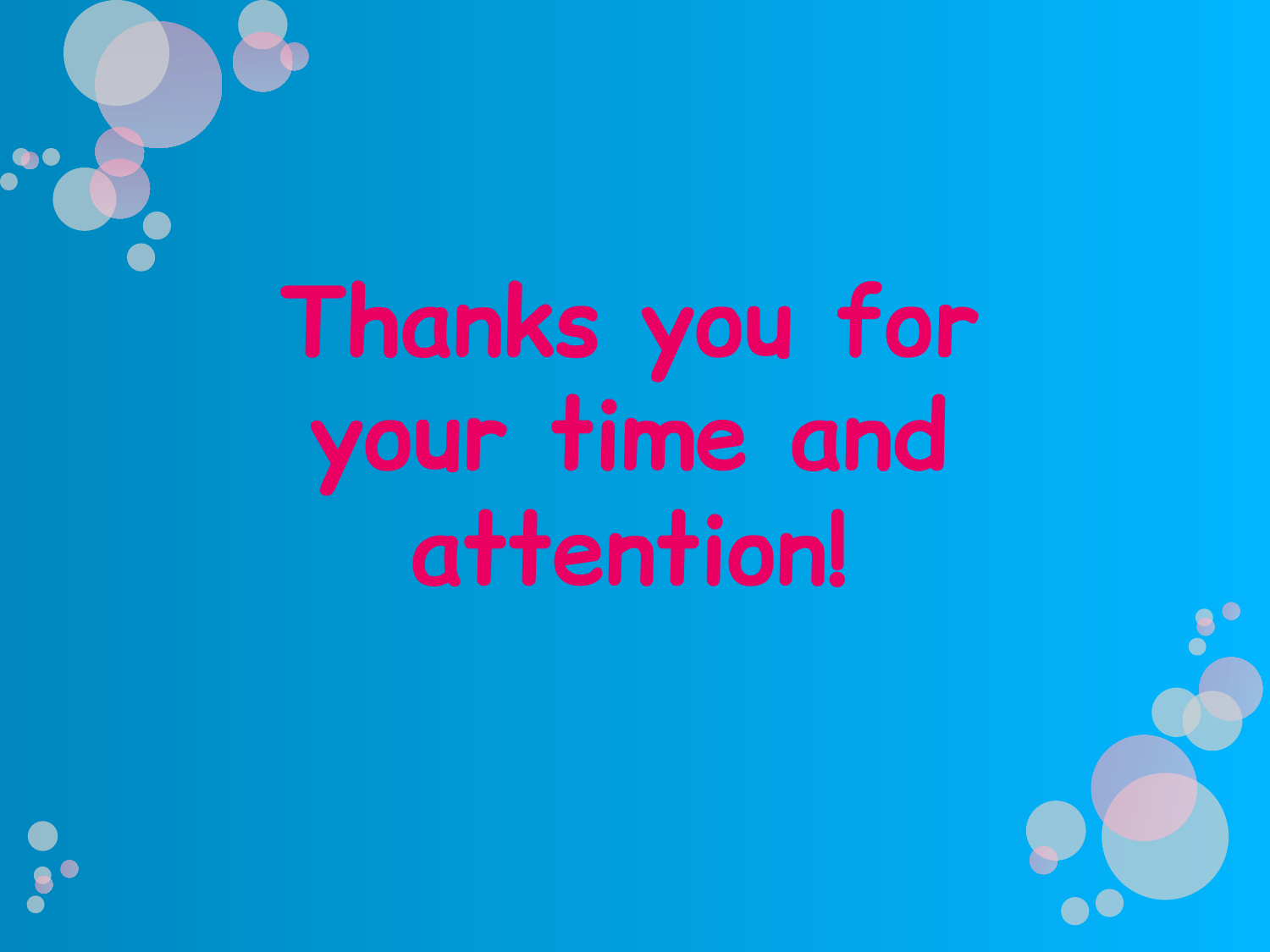

Thanks you for your time and attention!